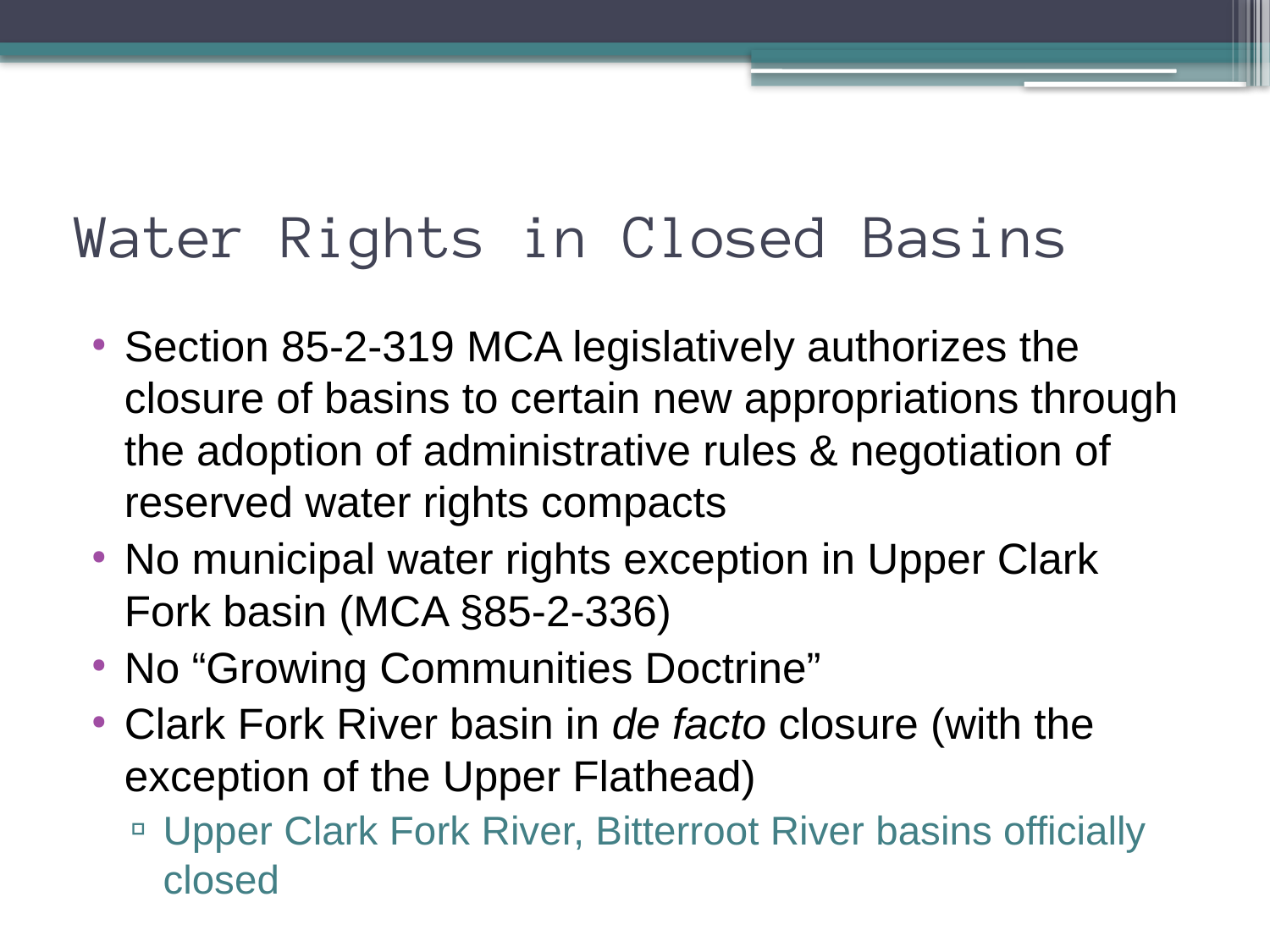

# Water Rights in Closed Basins
Section 85-2-319 MCA legislatively authorizes the closure of basins to certain new appropriations through the adoption of administrative rules & negotiation of reserved water rights compacts
No municipal water rights exception in Upper Clark Fork basin (MCA §85-2-336)
No “Growing Communities Doctrine”
Clark Fork River basin in de facto closure (with the exception of the Upper Flathead)
Upper Clark Fork River, Bitterroot River basins officially closed